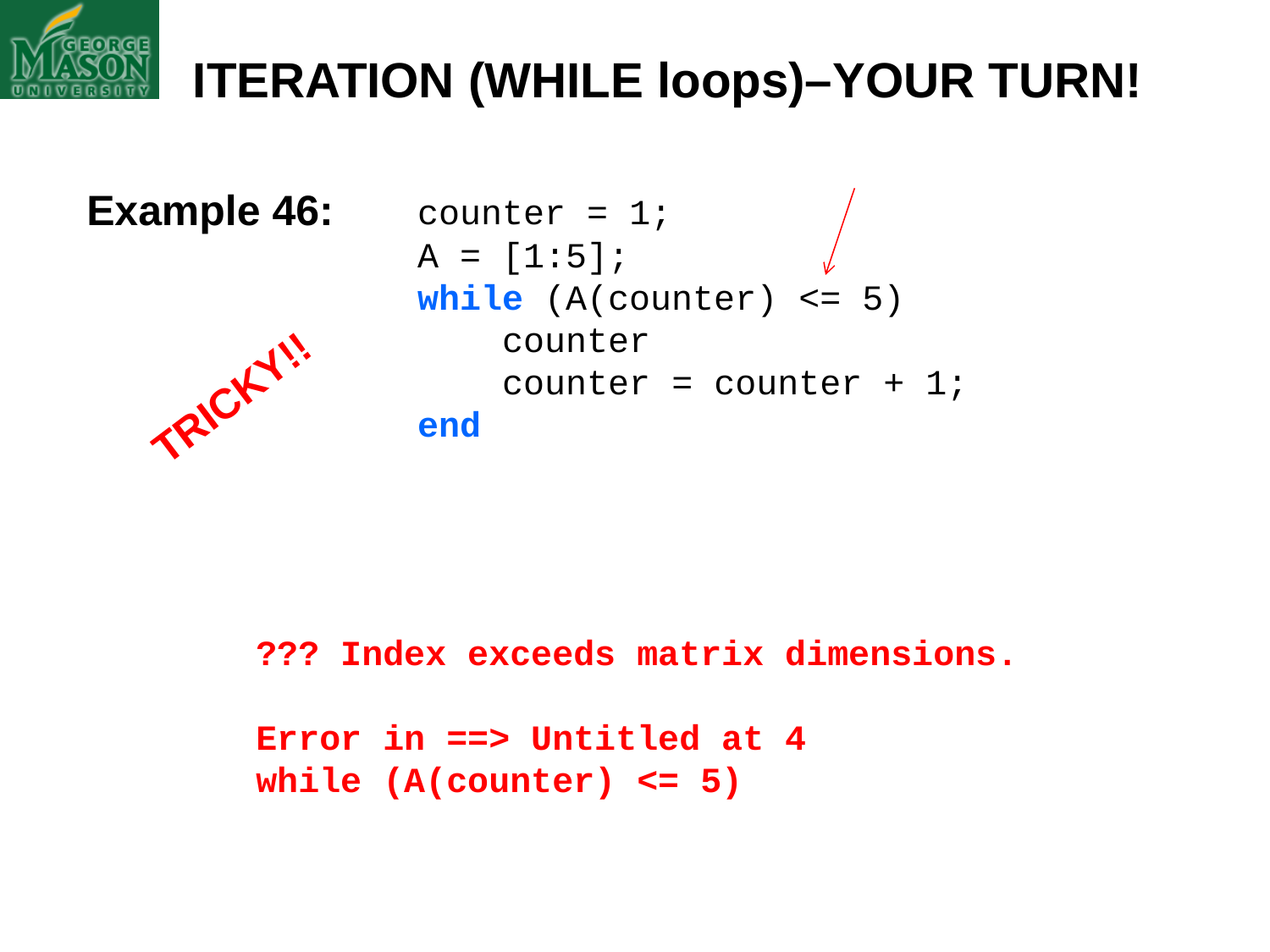

ITERATION (WHILE loops)–YOUR TURN!
Example 46:
counter = 1;
A = [1:5];
while (A(counter) <= 5)
    counter
    counter = counter + 1;
end
TRICKY!!
??? Index exceeds matrix dimensions.

Error in ==> Untitled at 4
while (A(counter) <= 5)